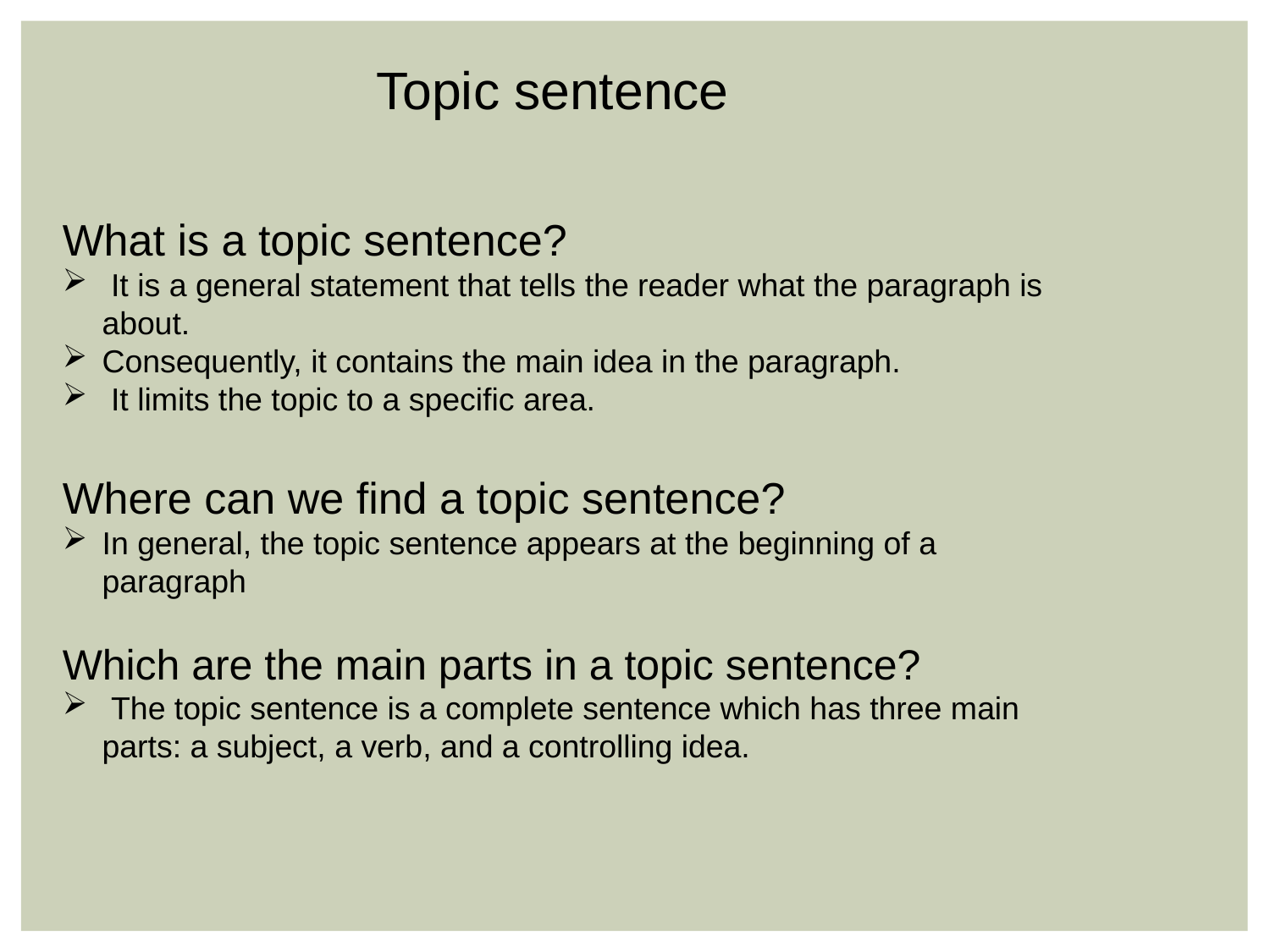

Topic sentence
What is a topic sentence?
 It is a general statement that tells the reader what the paragraph is about.
Consequently, it contains the main idea in the paragraph.
 It limits the topic to a specific area.

Where can we find a topic sentence?
In general, the topic sentence appears at the beginning of a paragraph

Which are the main parts in a topic sentence?
 The topic sentence is a complete sentence which has three main parts: a subject, a verb, and a controlling idea.